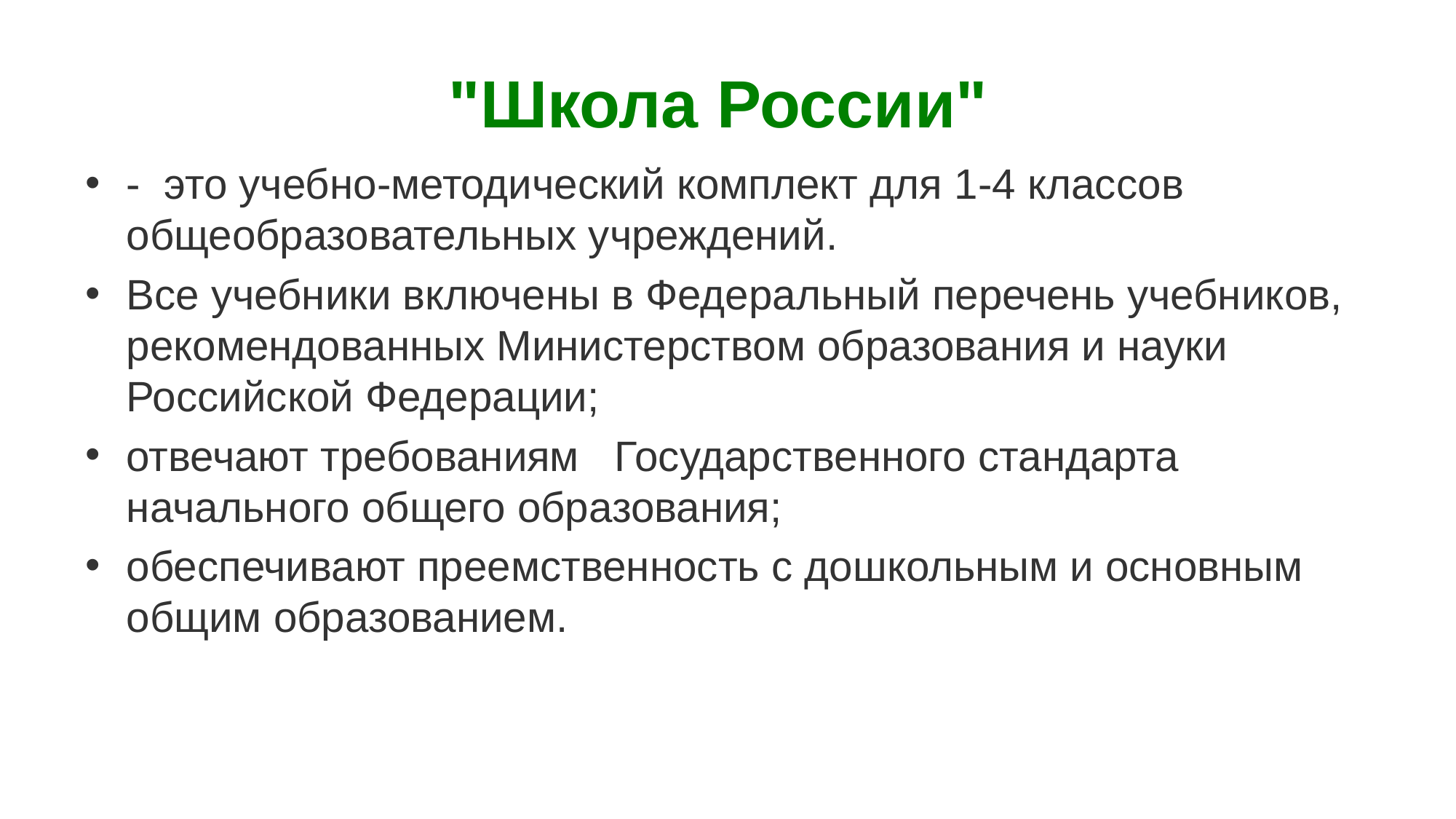

# "Школа Росcии"
-  это учебно-методический комплект для 1-4 классов общеобразовательных учреждений.
Все учебники включены в Федеральный перечень учебников, рекомендованных Министерством образования и науки Российской Федерации;
отвечают требованиям   Государственного стандарта начального общего образования;
обеспечивают преемственность с дошкольным и основным общим образованием.